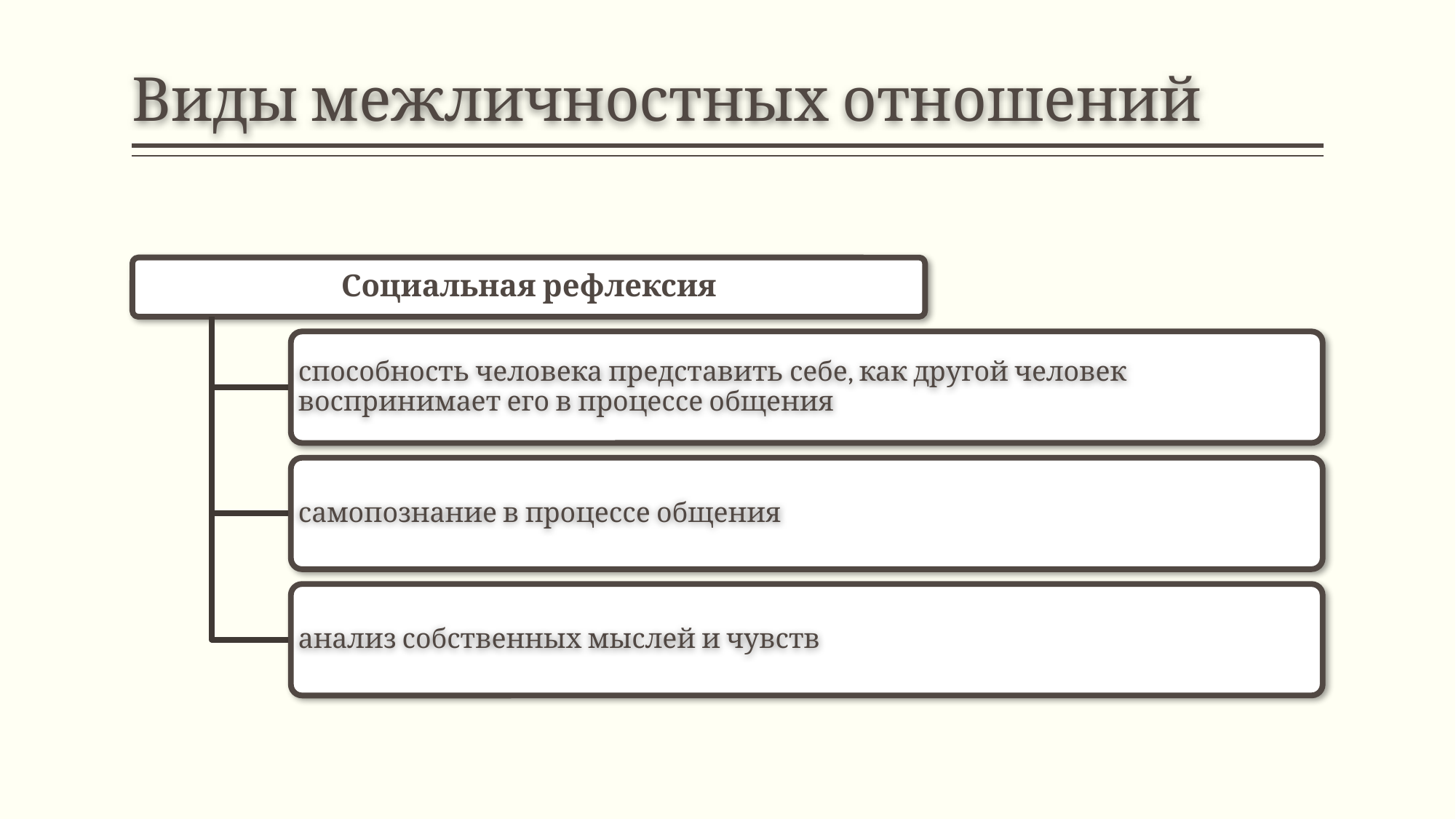

# Виды межличностных отношений

Социальная рефлексия

способность человека представить себе, как другой человек воспринимает его в процессе общения

самопознание в процессе общения

анализ собственных мыслей и чувств